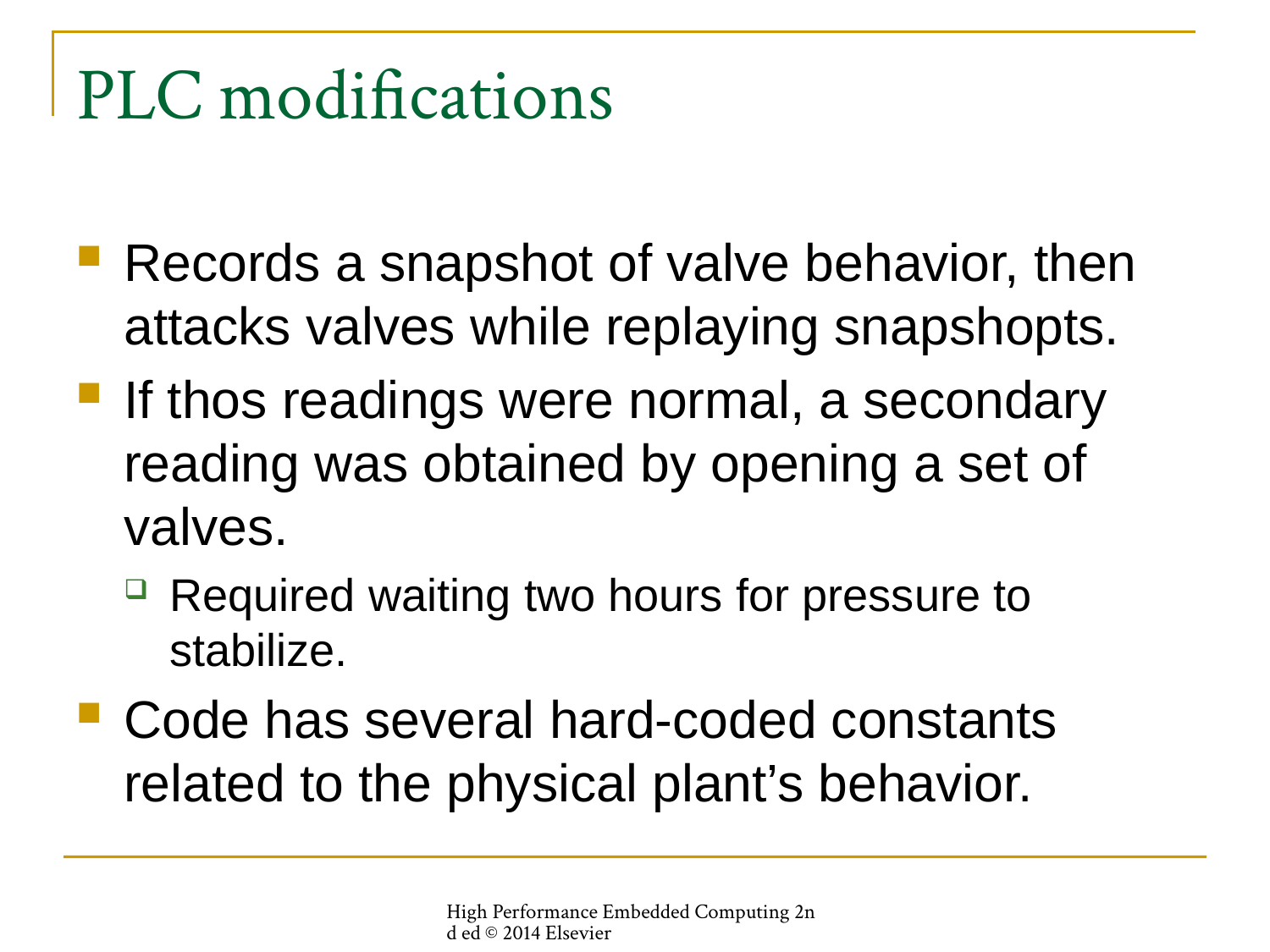

# PLC modifications
Records a snapshot of valve behavior, then attacks valves while replaying snapshopts.
If thos readings were normal, a secondary reading was obtained by opening a set of valves.
Required waiting two hours for pressure to stabilize.
Code has several hard-coded constants related to the physical plant’s behavior.
High Performance Embedded Computing 2nd ed © 2014 Elsevier